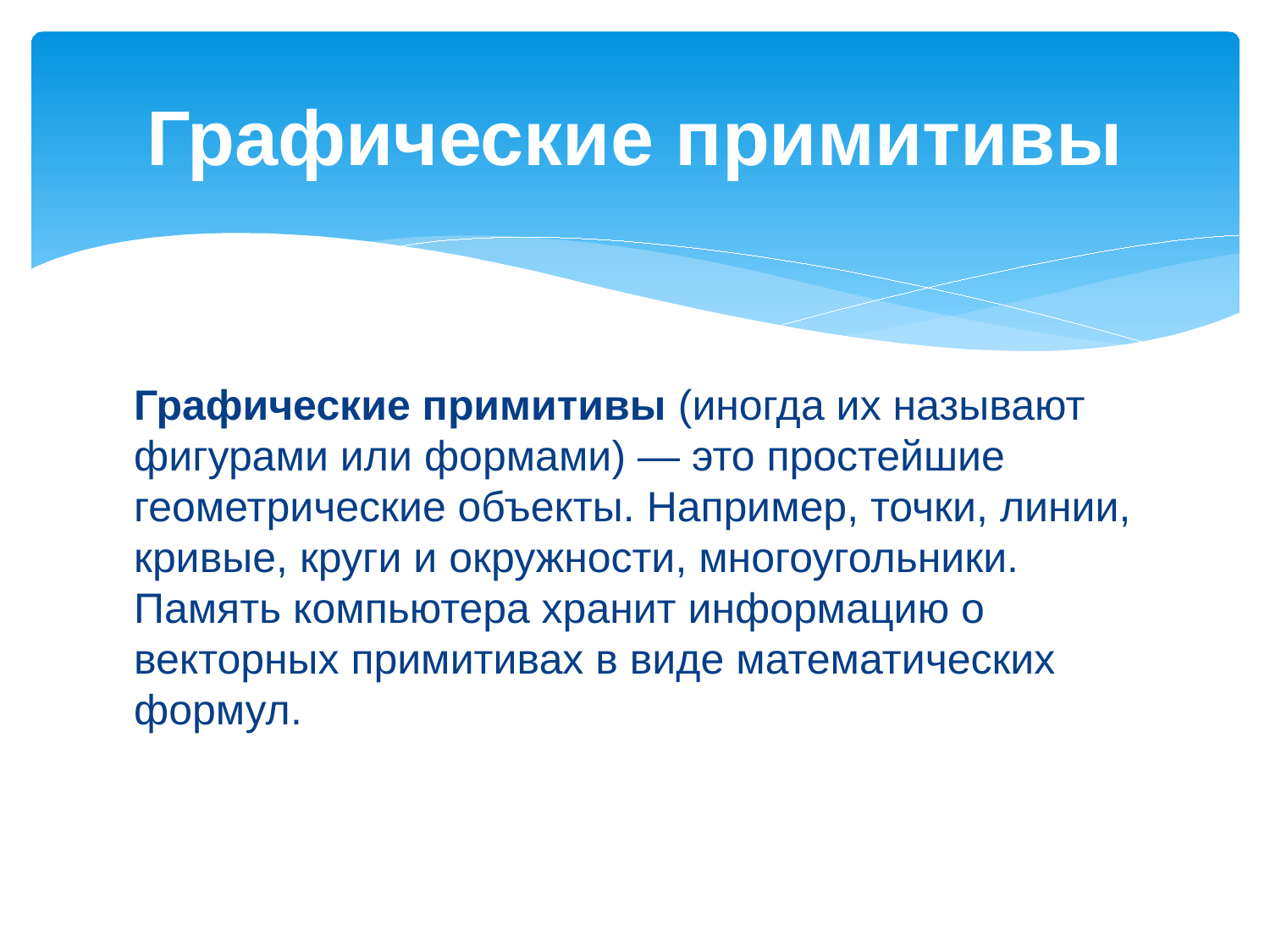

# Графические примитивы
Графические примитивы (иногда их называют фигурами или формами) — это простейшие геометрические объекты. Например, точки, линии, кривые, круги и окружности, многоугольники. Память компьютера хранит информацию о векторных примитивах в виде математических формул.